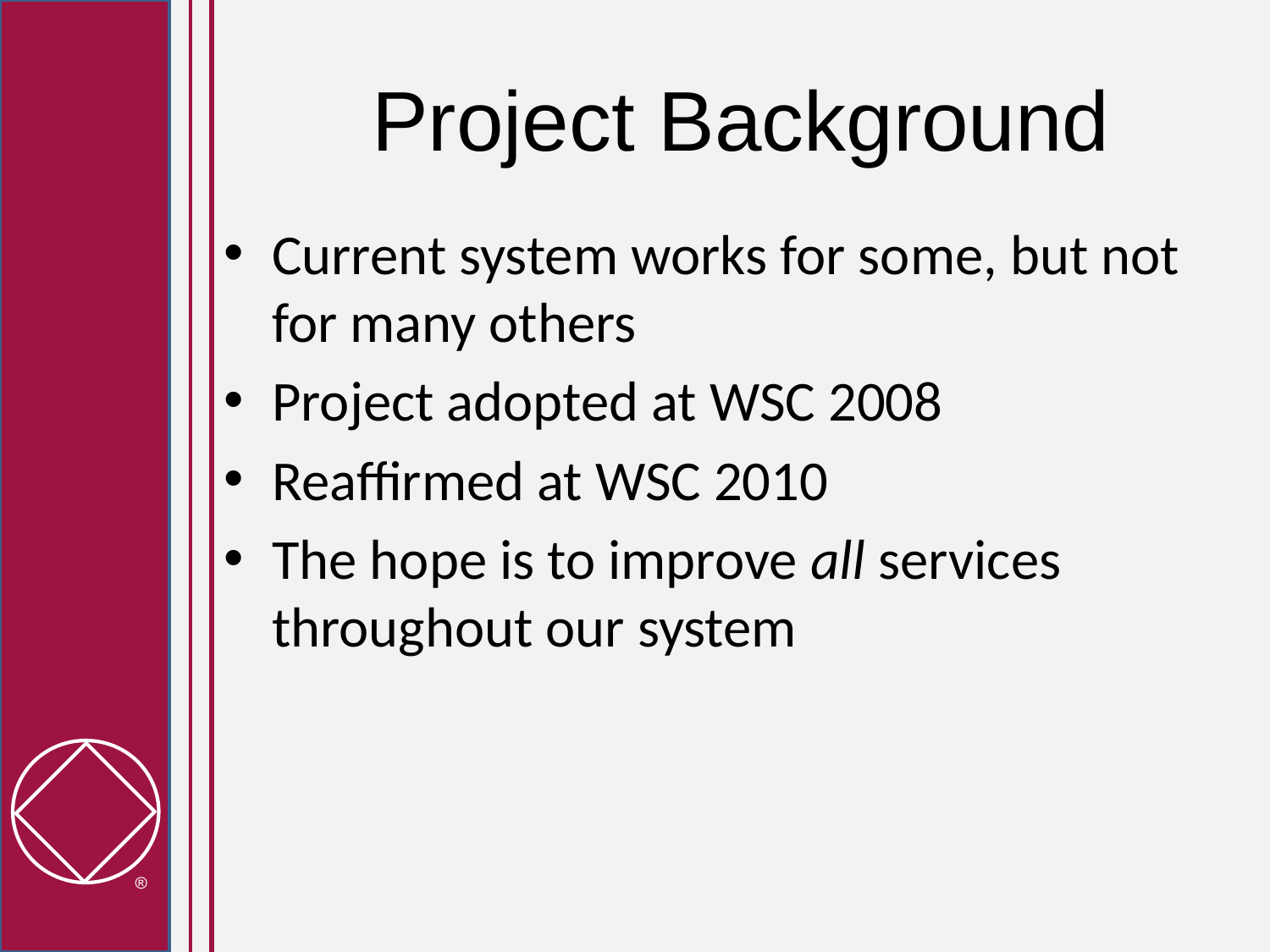

# Project Background
Current system works for some, but not for many others
Project adopted at WSC 2008
Reaffirmed at WSC 2010
The hope is to improve all services throughout our system